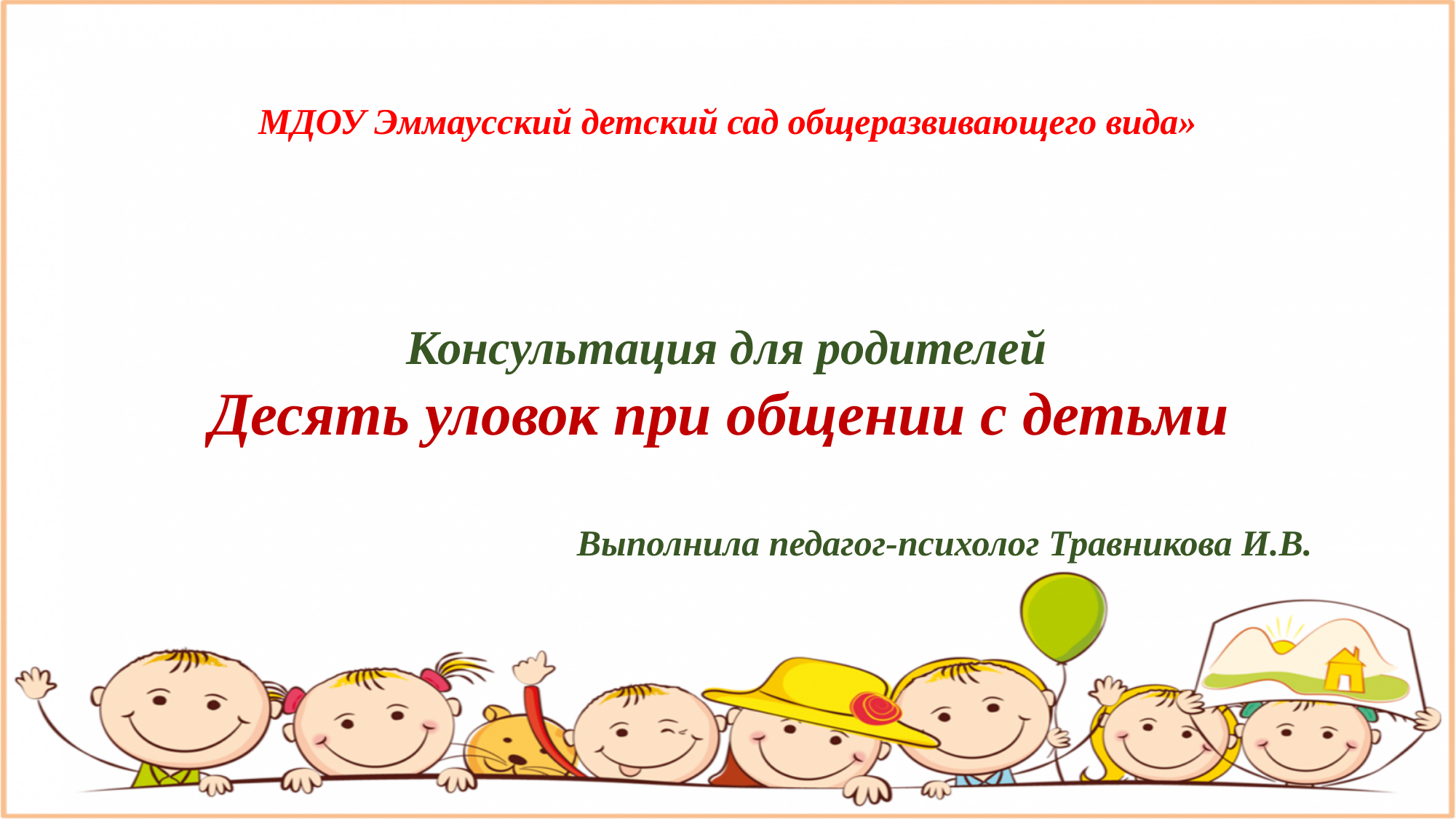

# МДОУ Эммаусский детский сад общеразвивающего вида»
Консультация для родителей
Десять уловок при общении с детьми

Выполнила педагог-психолог Травникова И.В.